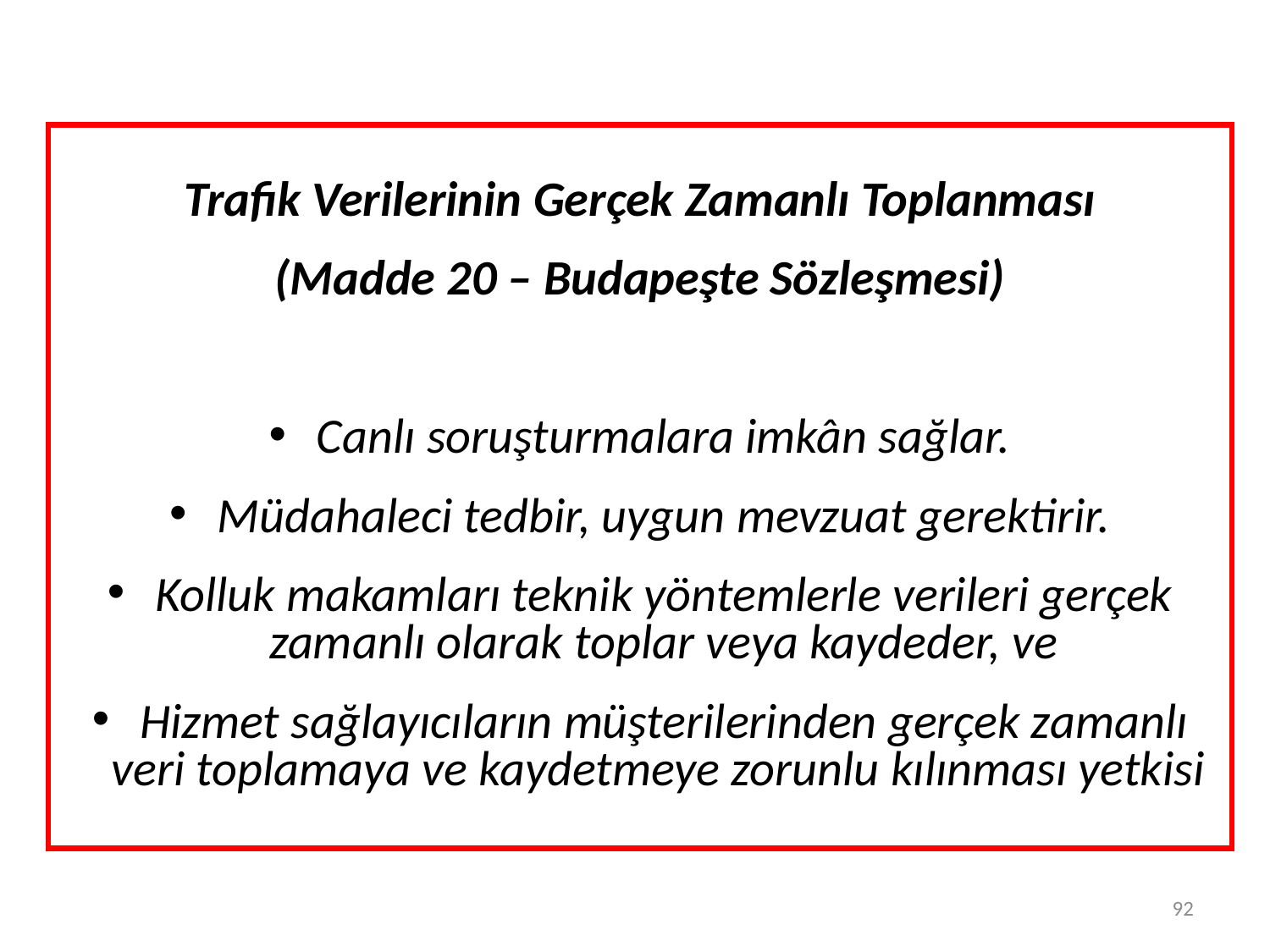

Trafik Verilerinin Gerçek Zamanlı Toplanması
(Madde 20 – Budapeşte Sözleşmesi)

Canlı soruşturmalara imkân sağlar.
Müdahaleci tedbir, uygun mevzuat gerektirir.
Kolluk makamları teknik yöntemlerle verileri gerçek zamanlı olarak toplar veya kaydeder, ve
Hizmet sağlayıcıların müşterilerinden gerçek zamanlı veri toplamaya ve kaydetmeye zorunlu kılınması yetkisi
92